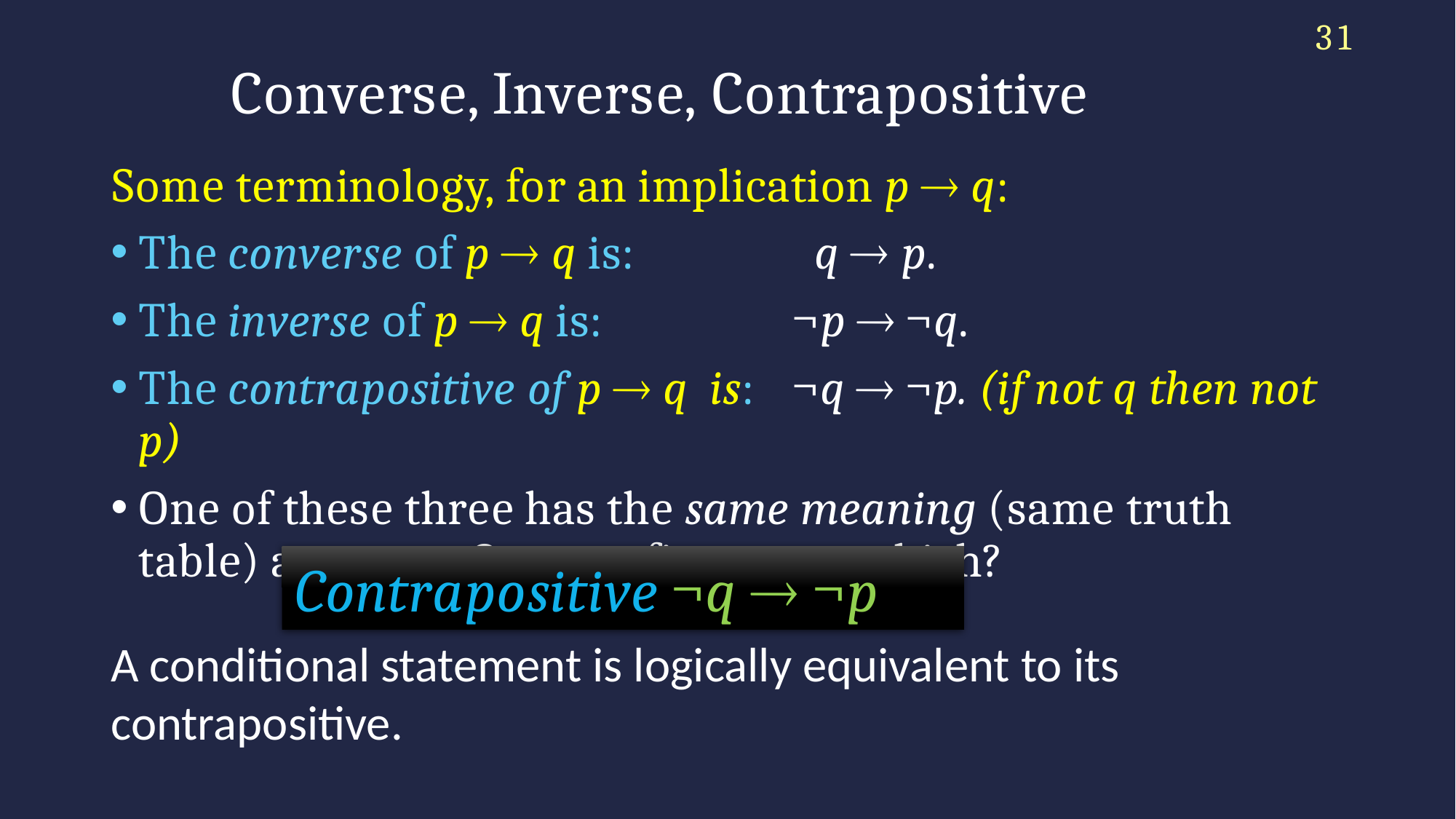

31
# Converse, Inverse, Contrapositive
Some terminology, for an implication p → q:
The converse of p → q is: 		  q → p.
The inverse of p → q is: 		¬p → ¬q.
The contrapositive of p → q  is:	¬q → ¬p. (if not q then not p)
One of these three has the same meaning (same truth table) as p → q.  Can you figure out which?
Contrapositive ¬q → ¬p
A conditional statement is logically equivalent to its contrapositive.